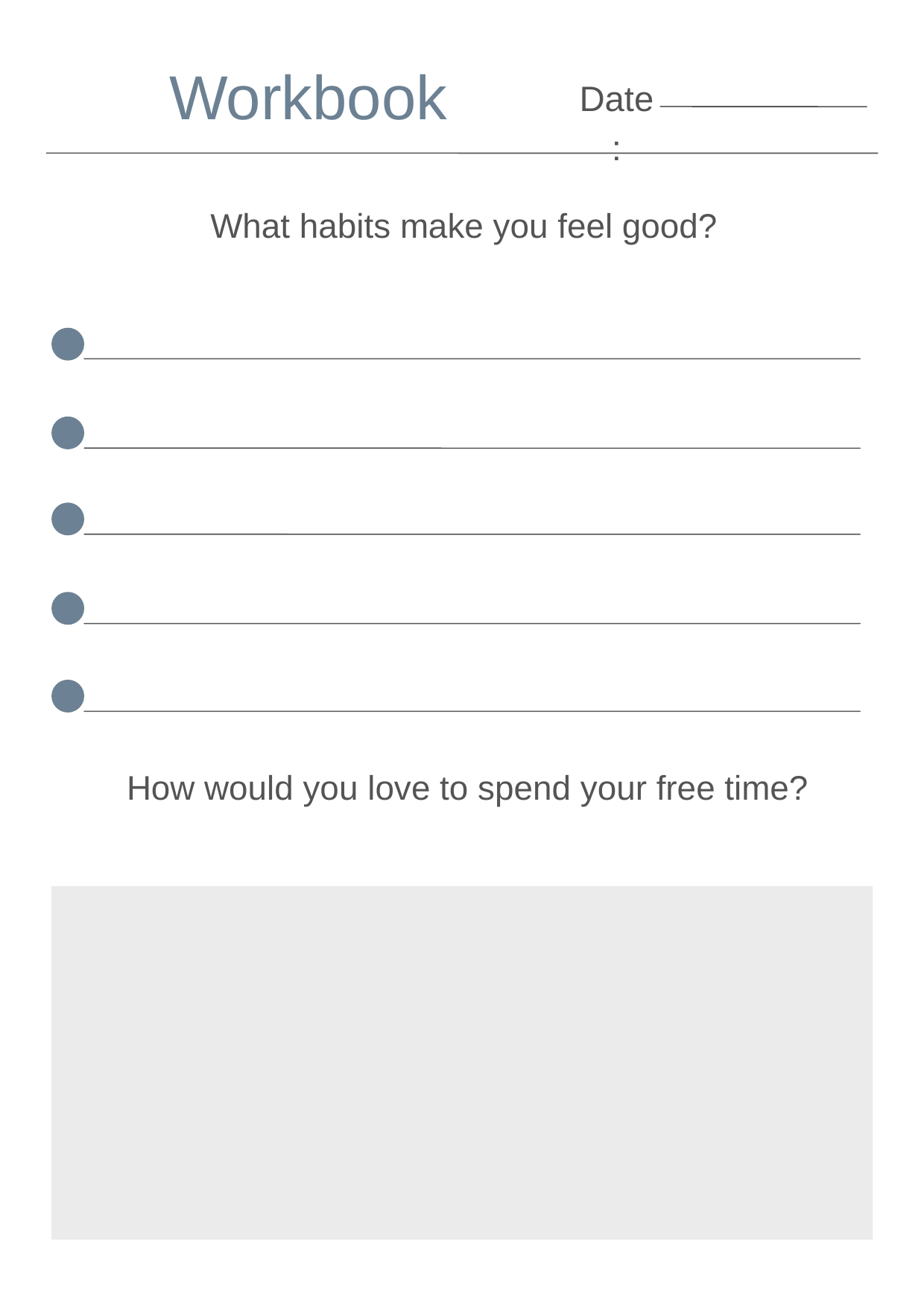

Workbook
Date:

What habits make you feel good?

How would you love to spend your free time?